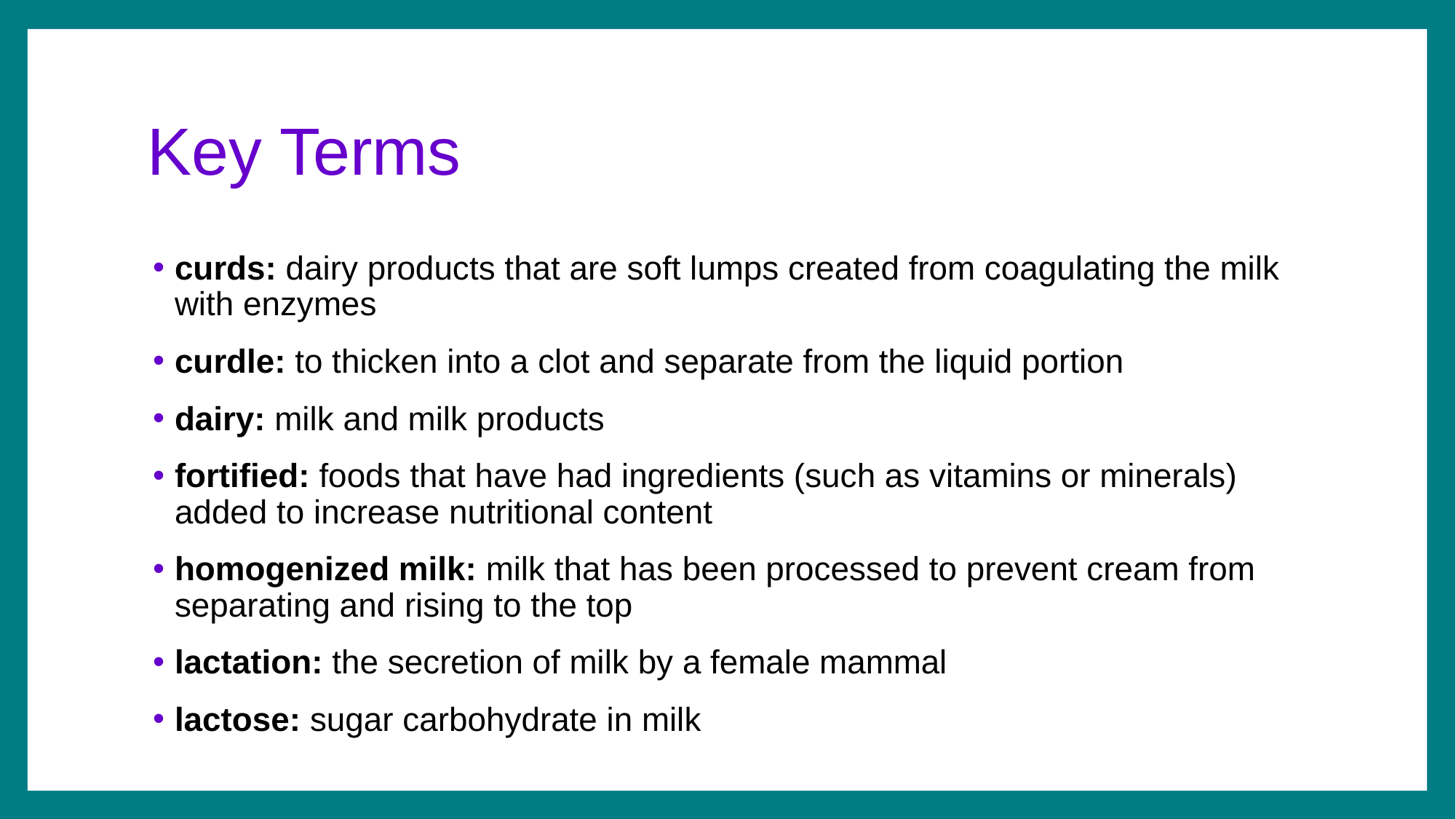

# Key Terms
curds: dairy products that are soft lumps created from coagulating the milk with enzymes
curdle: to thicken into a clot and separate from the liquid portion
dairy: milk and milk products
fortified: foods that have had ingredients (such as vitamins or minerals) added to increase nutritional content
homogenized milk: milk that has been processed to prevent cream from separating and rising to the top
lactation: the secretion of milk by a female mammal
lactose: sugar carbohydrate in milk